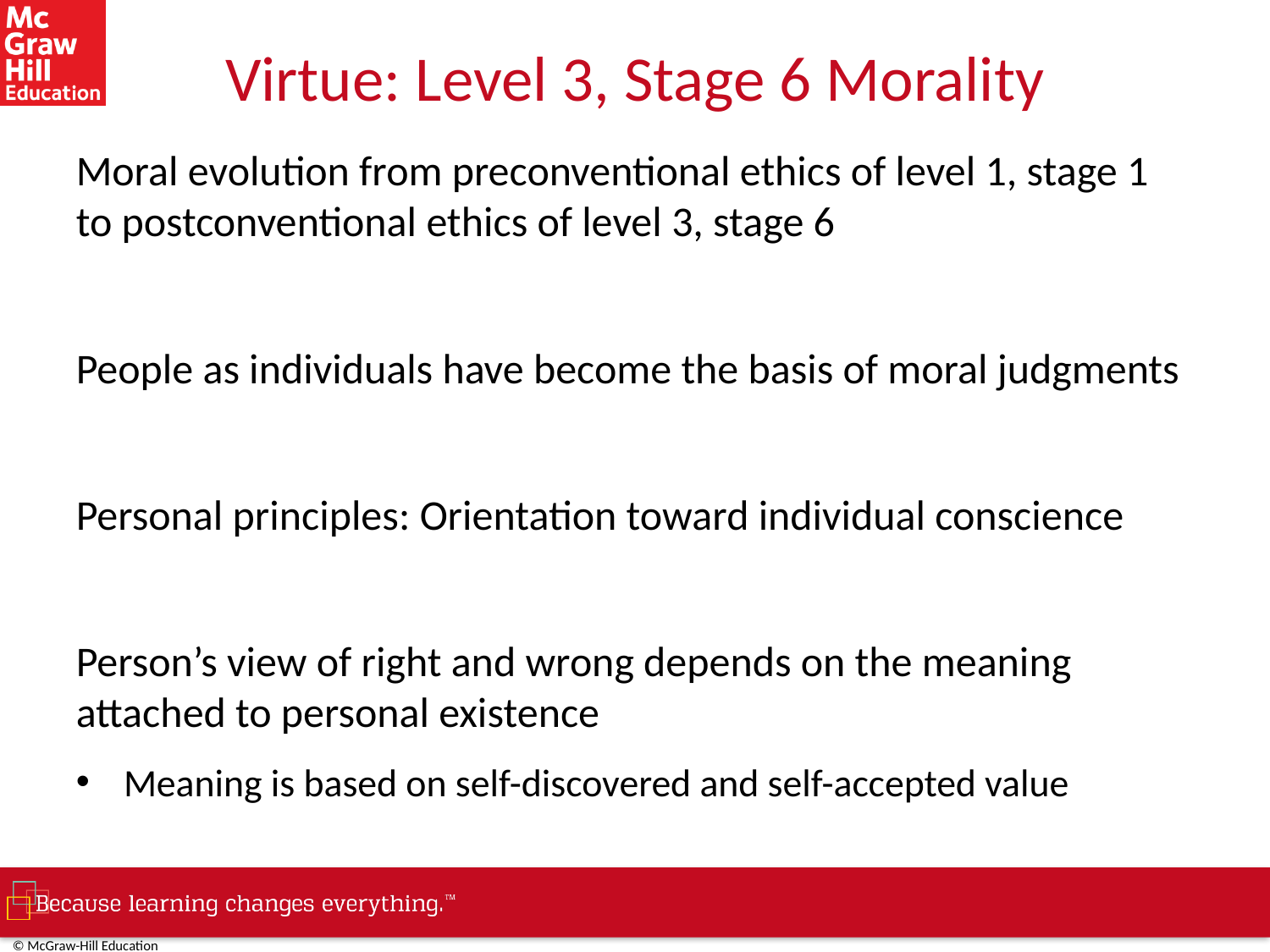

# Virtue: Level 3, Stage 6 Morality
Moral evolution from preconventional ethics of level 1, stage 1 to postconventional ethics of level 3, stage 6

People as individuals have become the basis of moral judgments

Personal principles: Orientation toward individual conscience

Person’s view of right and wrong depends on the meaning attached to personal existence
Meaning is based on self-discovered and self-accepted value